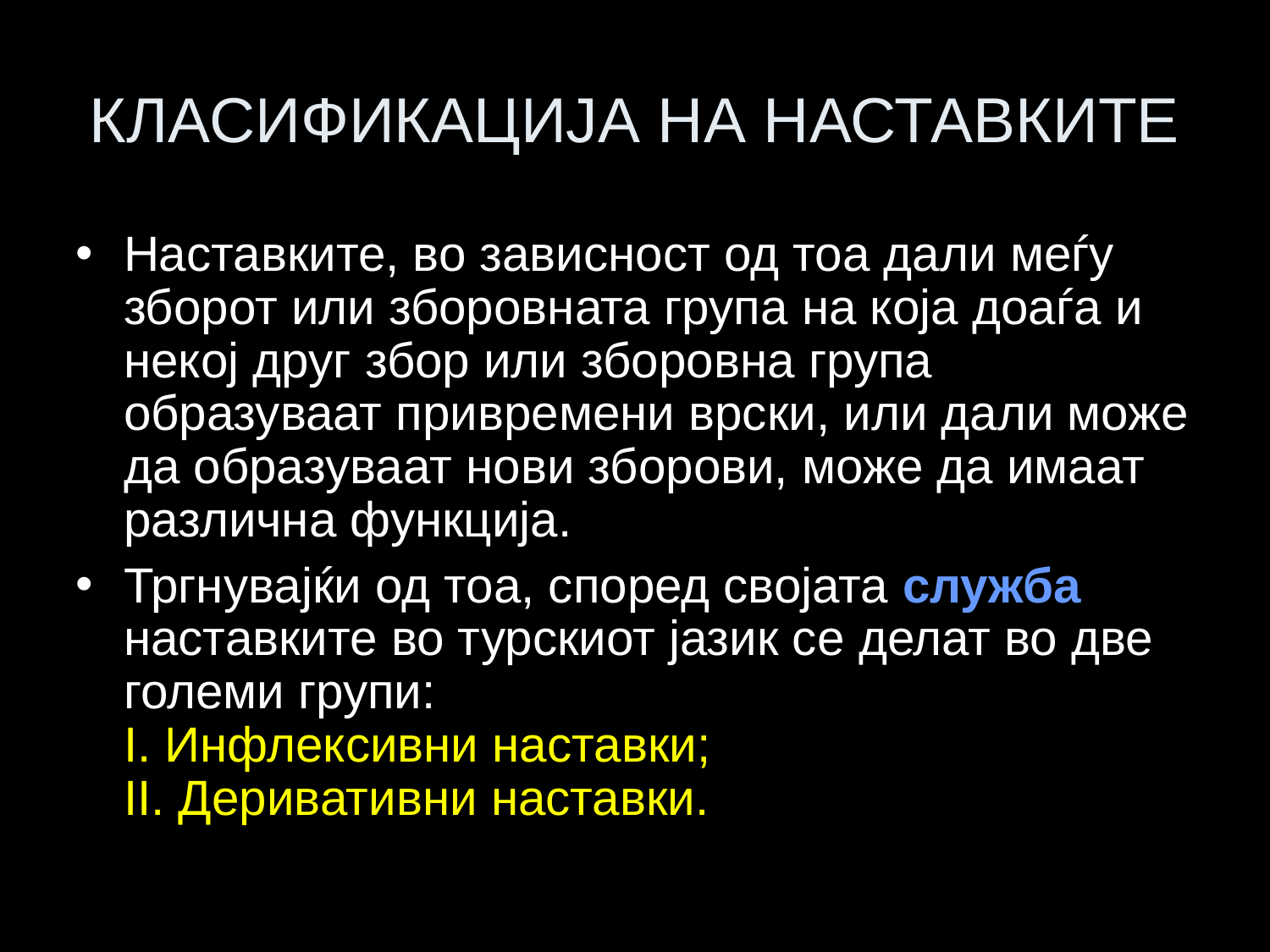

# КЛАСИФИКАЦИЈА НА НАСТАВКИТЕ
Наставките, во зависност од тоа дали меѓу зборот или зборовната група на која доаѓа и некој друг збор или зборовна група образуваат привремени врски, или дали може да образуваат нови зборови, може да имаат различна функција.
Тргнувајќи од тоа, според својата служба наставките во турскиот јазик се делат во две големи групи:
I. Инфлексивни наставки;
II. Деривативни наставки.